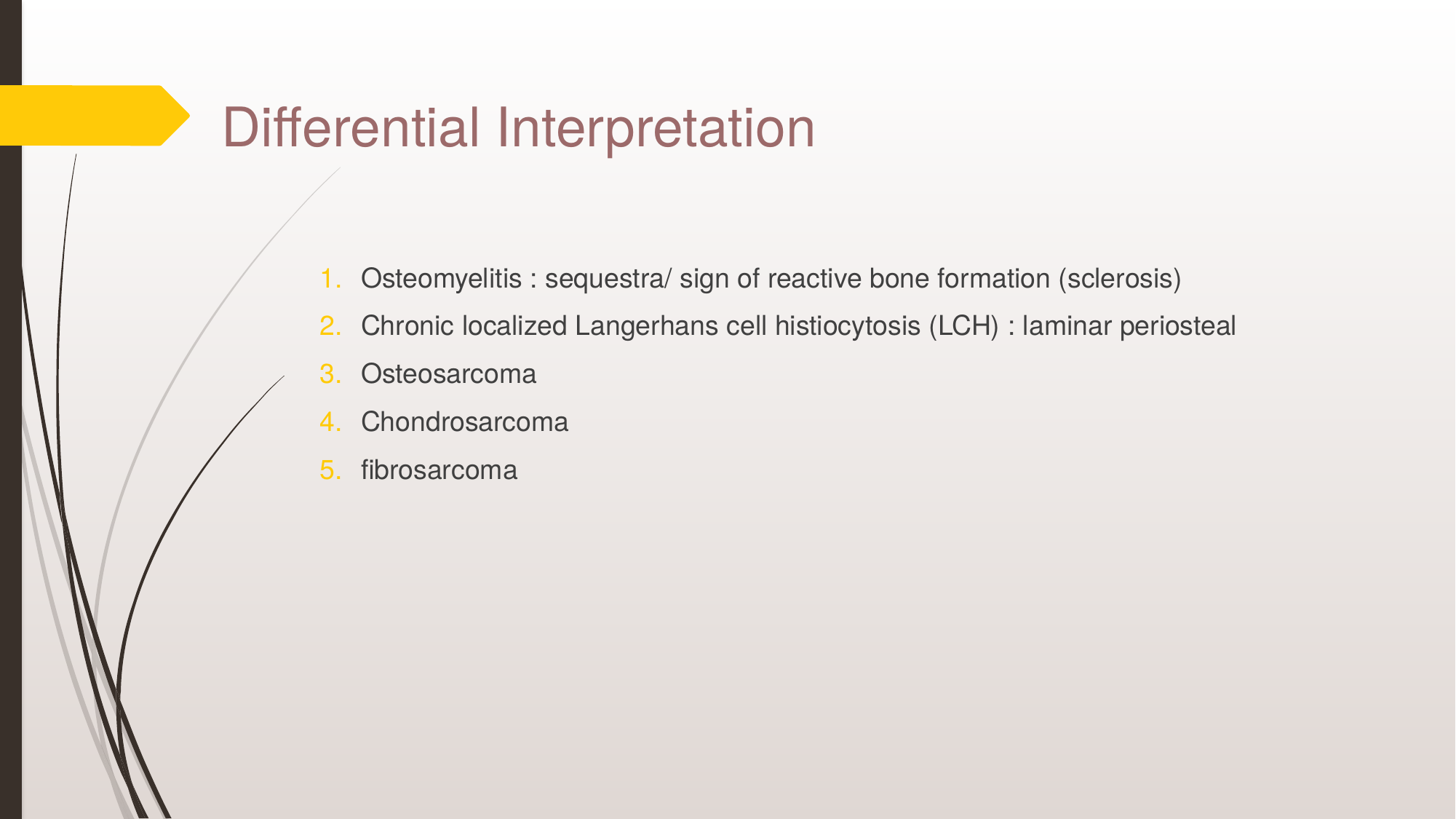

# Differential Interpretation
Osteomyelitis : sequestra/ sign of reactive bone formation (sclerosis)
Chronic localized Langerhans cell histiocytosis (LCH) : laminar periosteal
Osteosarcoma
Chondrosarcoma
fibrosarcoma